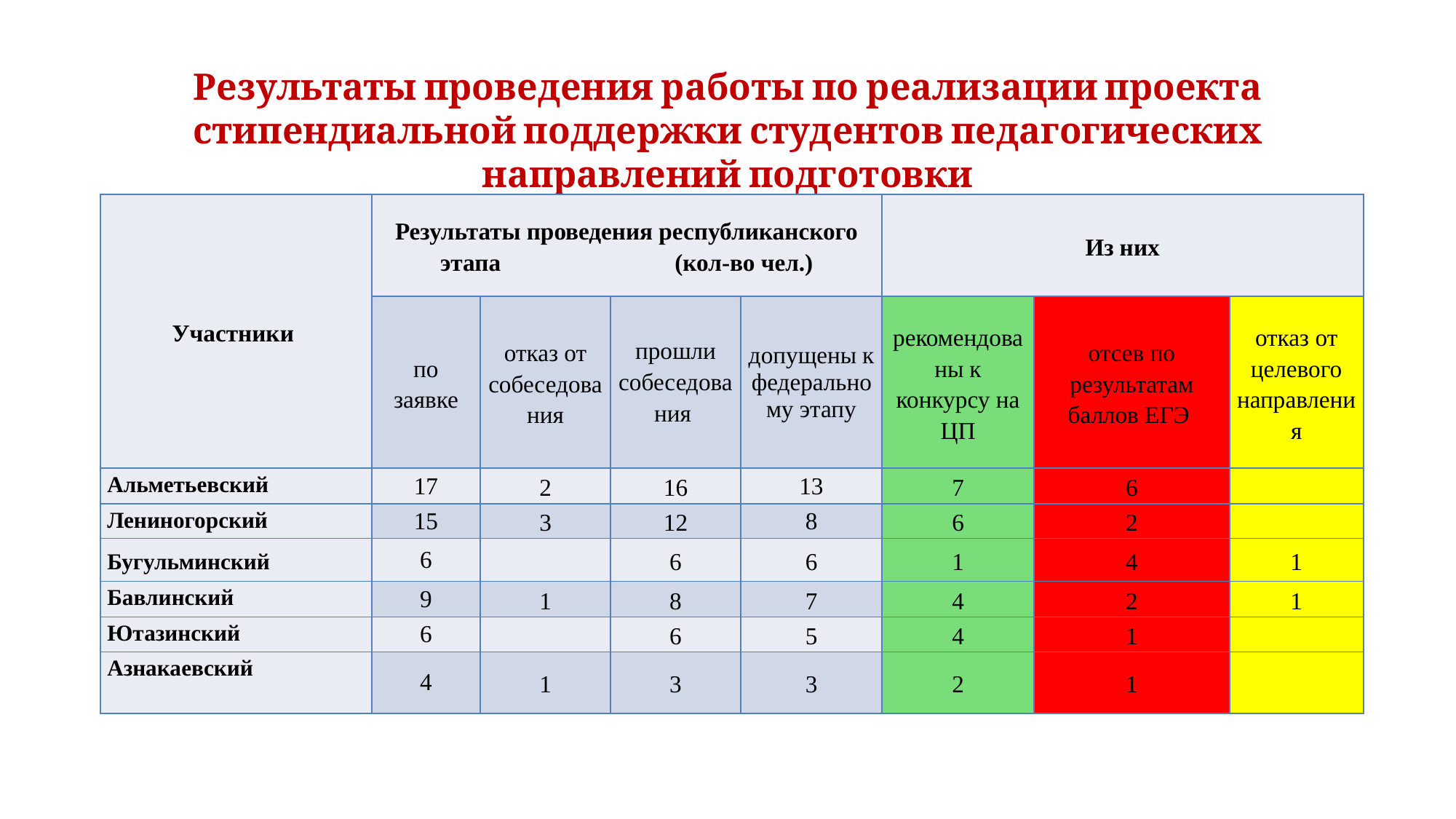

Результаты проведения работы по реализации проекта стипендиальной поддержки студентов педагогических направлений подготовки

| Участники | Результаты проведения республиканского этапа (кол-во чел.) |  |  |  | Из них |  |  |
| --- | --- | --- | --- | --- | --- | --- | --- |
|  | по заявке | отказ от собеседования | прошли собеседования | допущены к федеральному этапу | рекомендованы к конкурсу на ЦП | отсев по результатам баллов ЕГЭ | отказ от целевого направления |
| Альметьевский | 17 | 2 | 16 | 13 | 7 | 6 |  |
| Лениногорский | 15 | 3 | 12 | 8 | 6 | 2 |  |
| Бугульминский | 6 |  | 6 | 6 | 1 | 4 | 1 |
| Бавлинский | 9 | 1 | 8 | 7 | 4 | 2 | 1 |
| Ютазинский | 6 |  | 6 | 5 | 4 | 1 |  |
| Азнакаевский | 4 | 1 | 3 | 3 | 2 | 1 |  |